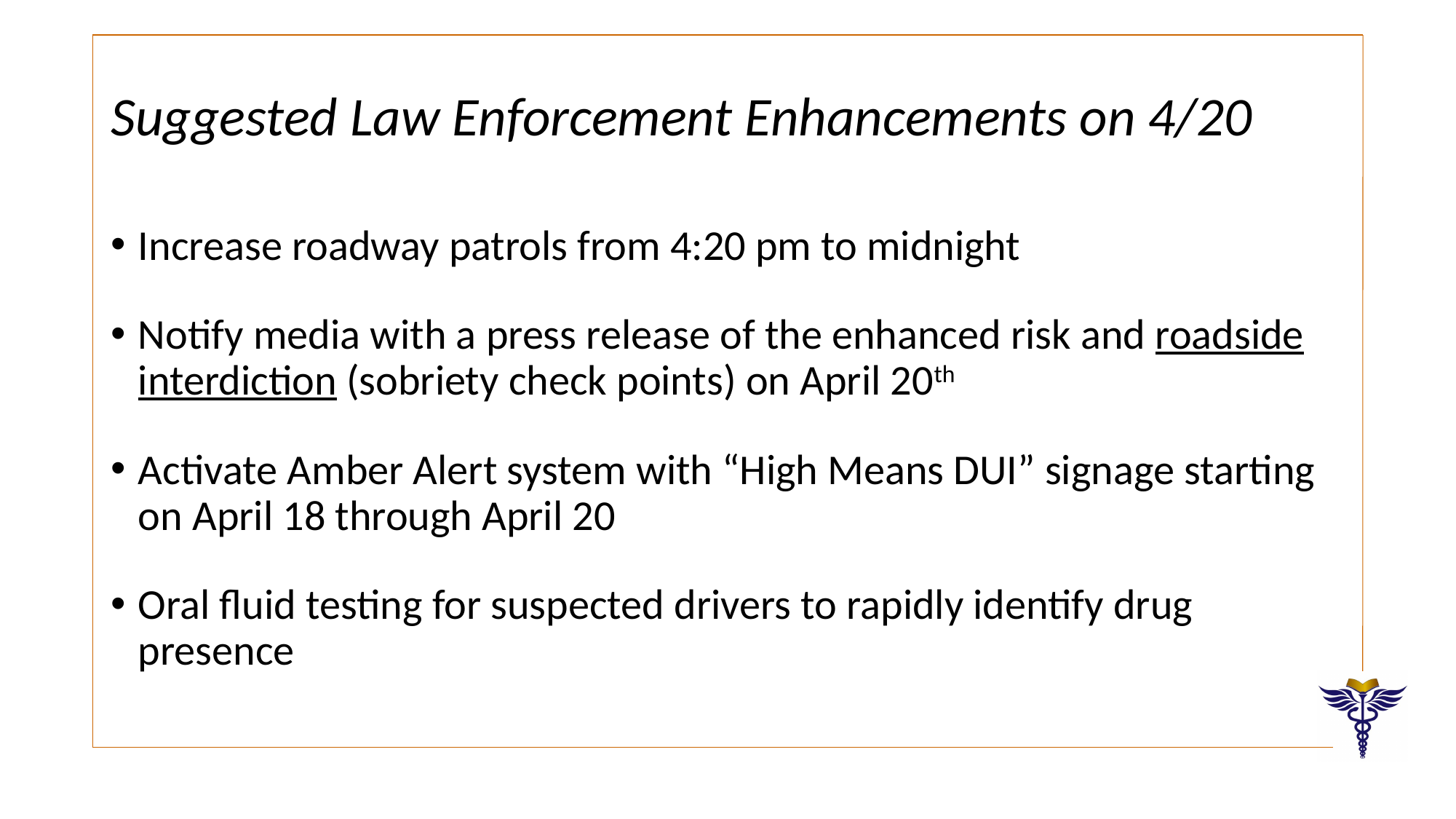

# Suggested Law Enforcement Enhancements on 4/20
Increase roadway patrols from 4:20 pm to midnight

Notify media with a press release of the enhanced risk and roadside interdiction (sobriety check points) on April 20th

Activate Amber Alert system with “High Means DUI” signage starting on April 18 through April 20

Oral fluid testing for suspected drivers to rapidly identify drug presence